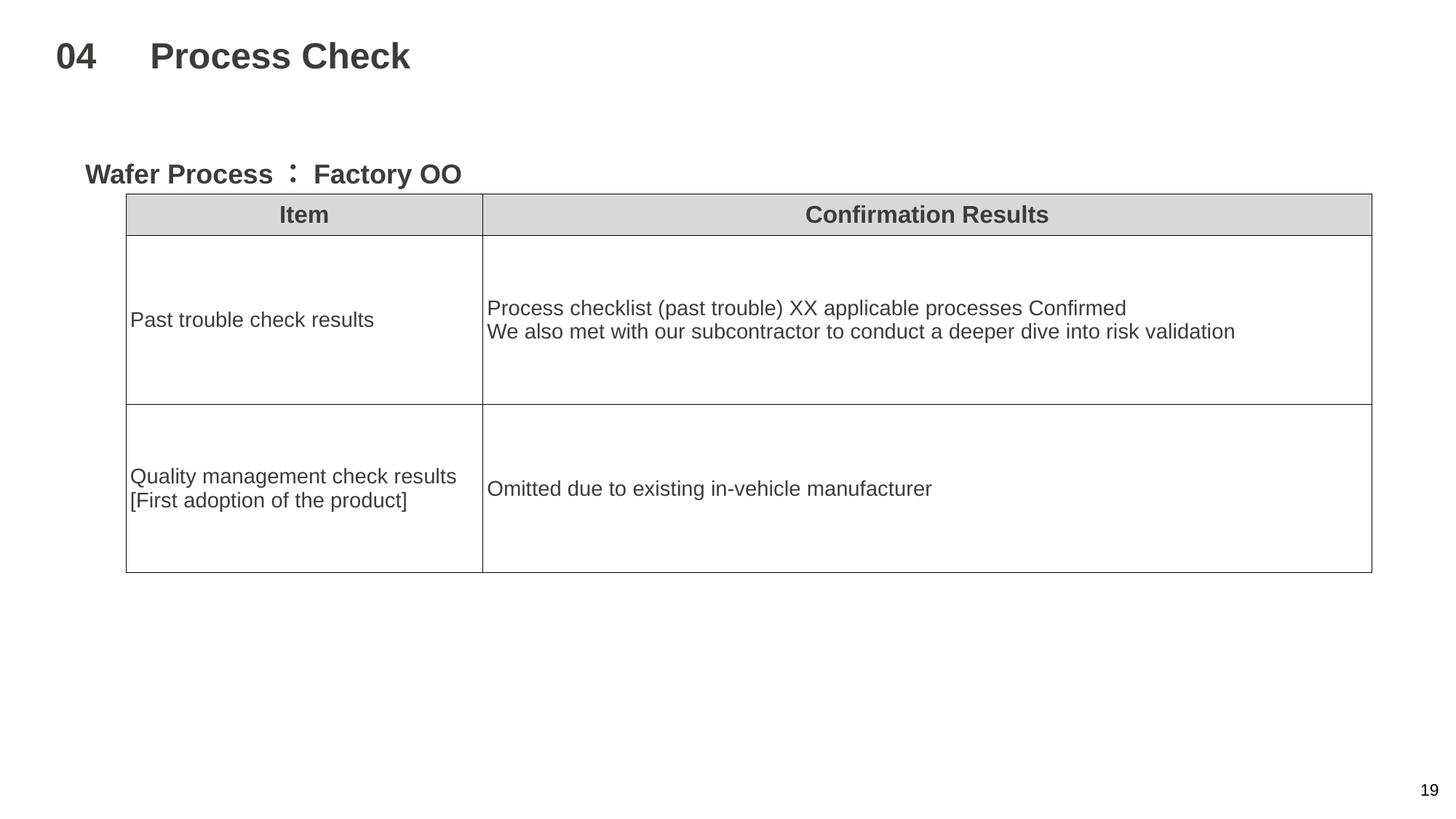

# 04　Process Check
Wafer Process：Factory OO
| Item | Confirmation Results |
| --- | --- |
| Past trouble check results | Process checklist (past trouble) XX applicable processes Confirmed We also met with our subcontractor to conduct a deeper dive into risk validation |
| Quality management check results [First adoption of the product] | Omitted due to existing in-vehicle manufacturer |